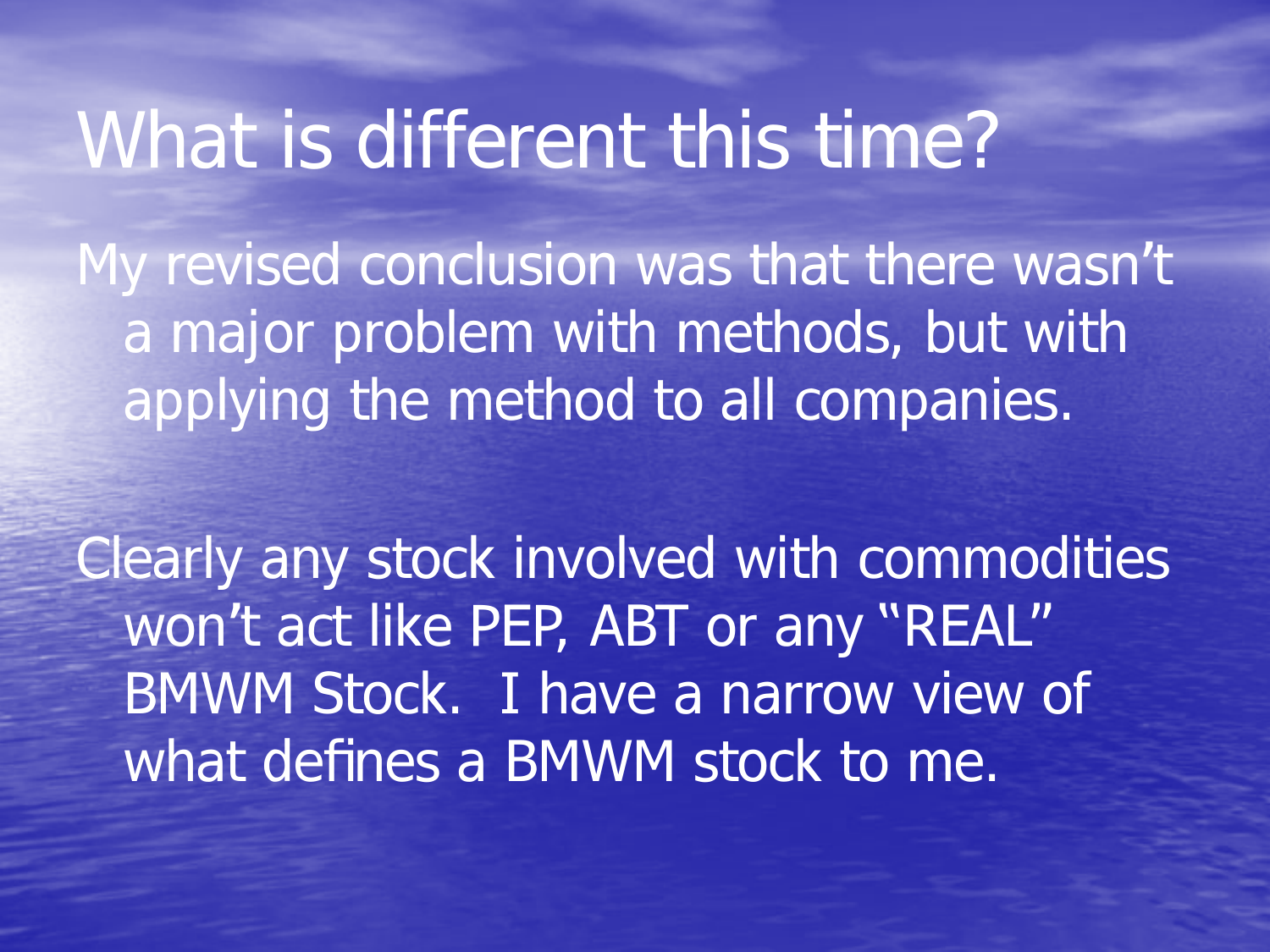

# What is different this time?
My revised conclusion was that there wasn’t a major problem with methods, but with applying the method to all companies.

Clearly any stock involved with commodities won’t act like PEP, ABT or any “REAL” BMWM Stock.  I have a narrow view of what defines a BMWM stock to me.